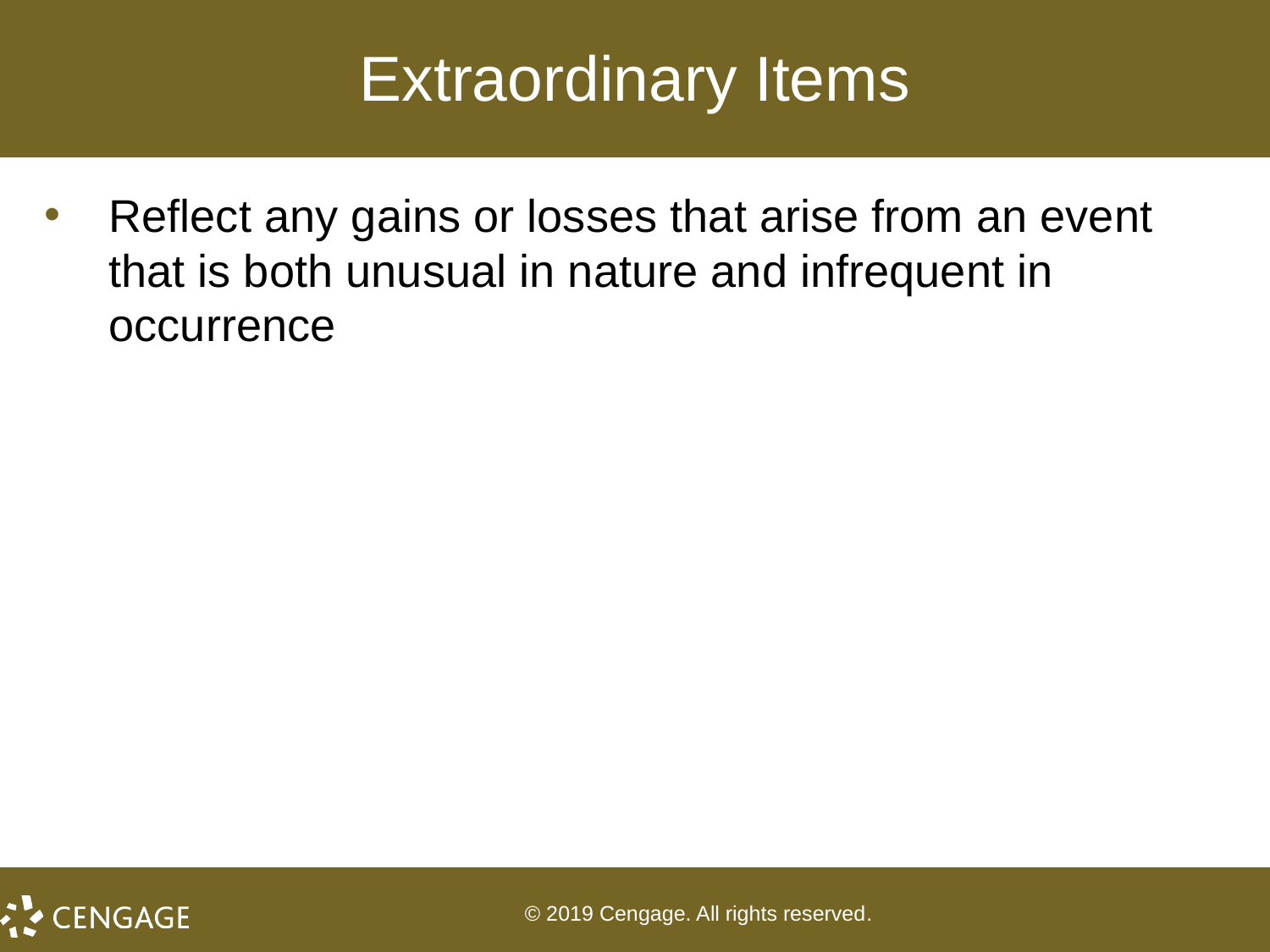

# Extraordinary Items
Reflect any gains or losses that arise from an event that is both unusual in nature and infrequent in occurrence